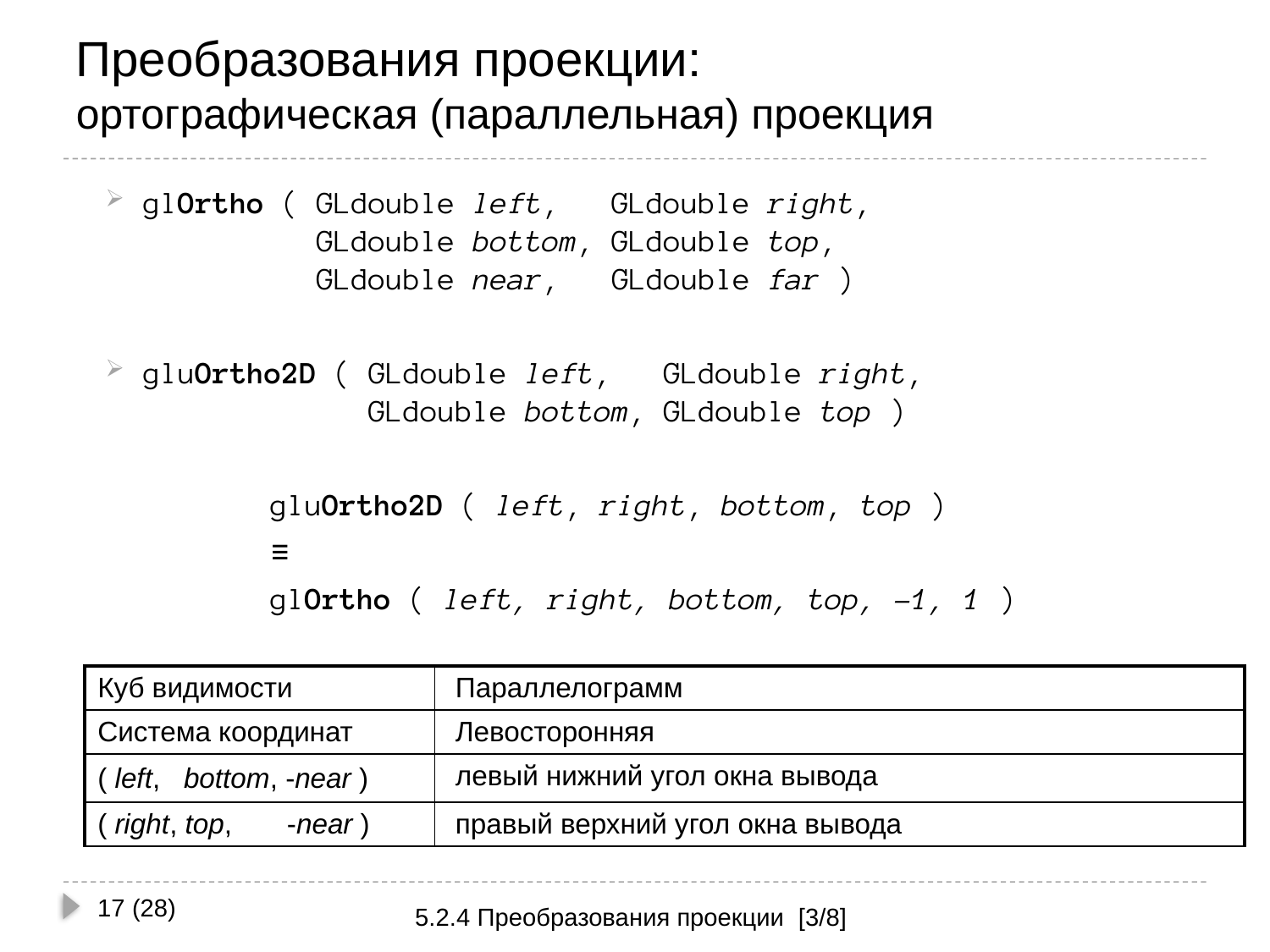

# Преобразования проекции: ортографическая (параллельная) проекция
glOrtho ( GLdouble left,   GLdouble right,
          GLdouble bottom, GLdouble top,
          GLdouble near,   GLdouble far )

gluOrtho2D ( GLdouble left,   GLdouble right,
             GLdouble bottom, GLdouble top )

		gluOrtho2D ( left, right, bottom, top )
		≡
		glOrtho ( left, right, bottom, top, -1, 1 )

| Куб видимости | Параллелограмм |
| --- | --- |
| Система координат | Левосторонняя |
| ( left, bottom, -near ) | левый нижний угол окна вывода |
| ( right, top, -near ) | правый верхний угол окна вывода |
17 (28)
5.2.4 Преобразования проекции  [3/8]